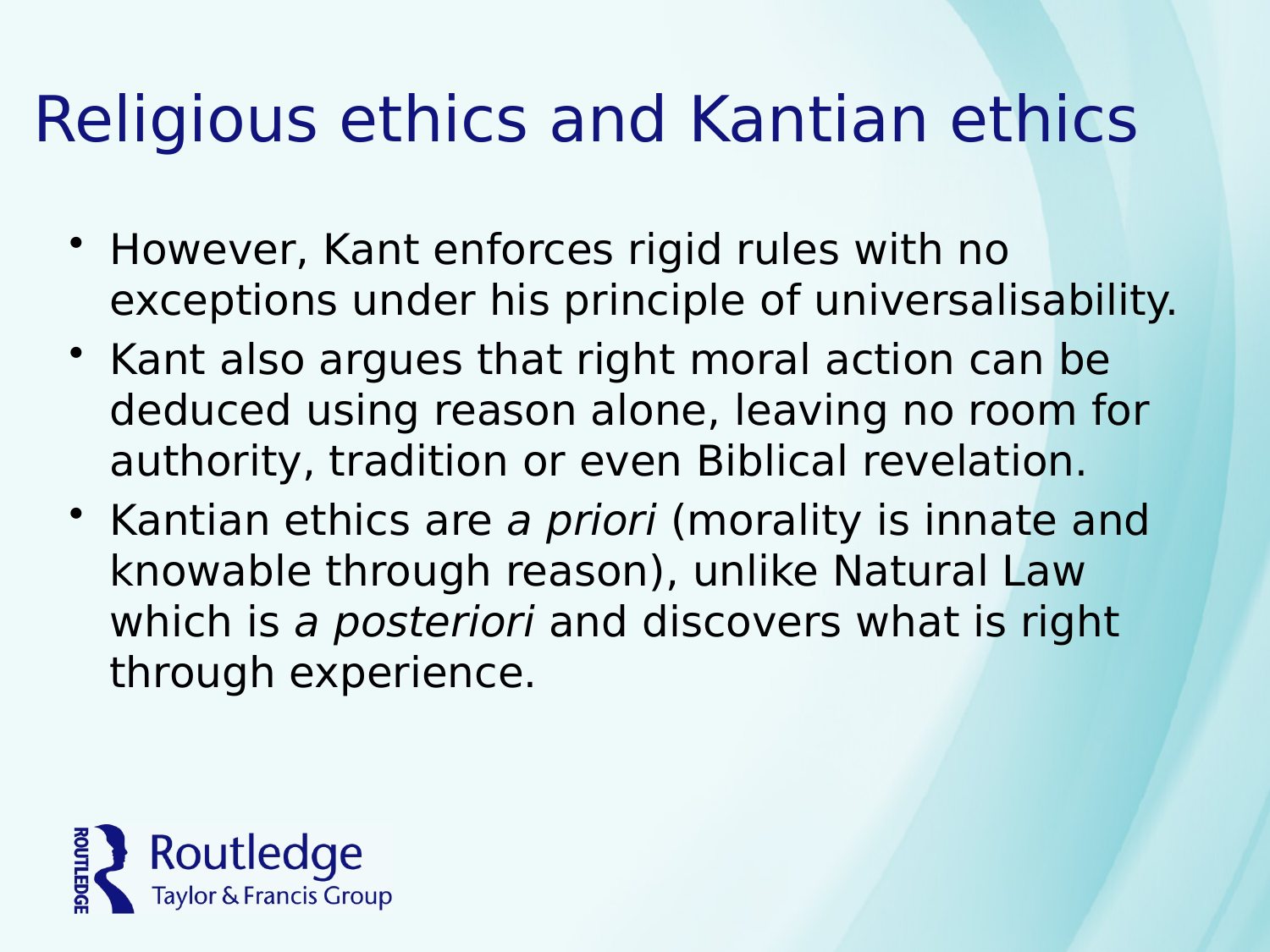

# Religious ethics and Kantian ethics
However, Kant enforces rigid rules with no exceptions under his principle of universalisability.
Kant also argues that right moral action can be deduced using reason alone, leaving no room for authority, tradition or even Biblical revelation.
Kantian ethics are a priori (morality is innate and knowable through reason), unlike Natural Law which is a posteriori and discovers what is right through experience.